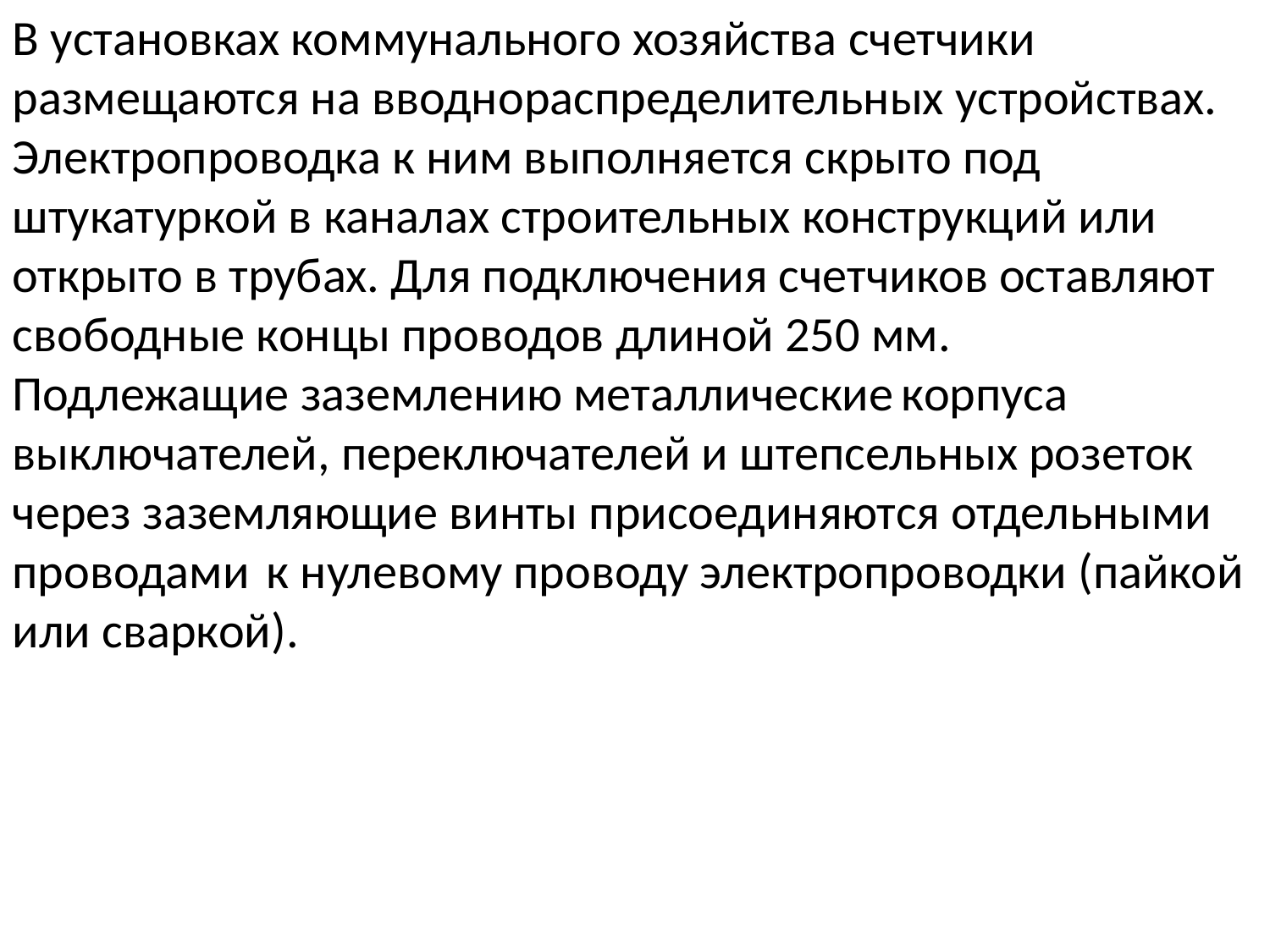

В установках коммунального хозяйства счетчики размещаются на вводно­распределительных устройствах. Электропроводка к ним выполняется скрыто под штукатуркой в каналах строительных конструкций или открыто в трубах. Для подключения счетчиков оставляют свободные концы проводов длиной 250 мм.
Подлежащие заземлению металлические	корпуса выключателей, переключателей и штепсельных розеток через заземляющие винты присоединяются отдельными проводами	к нулевому проводу электропроводки (пайкой или сваркой).